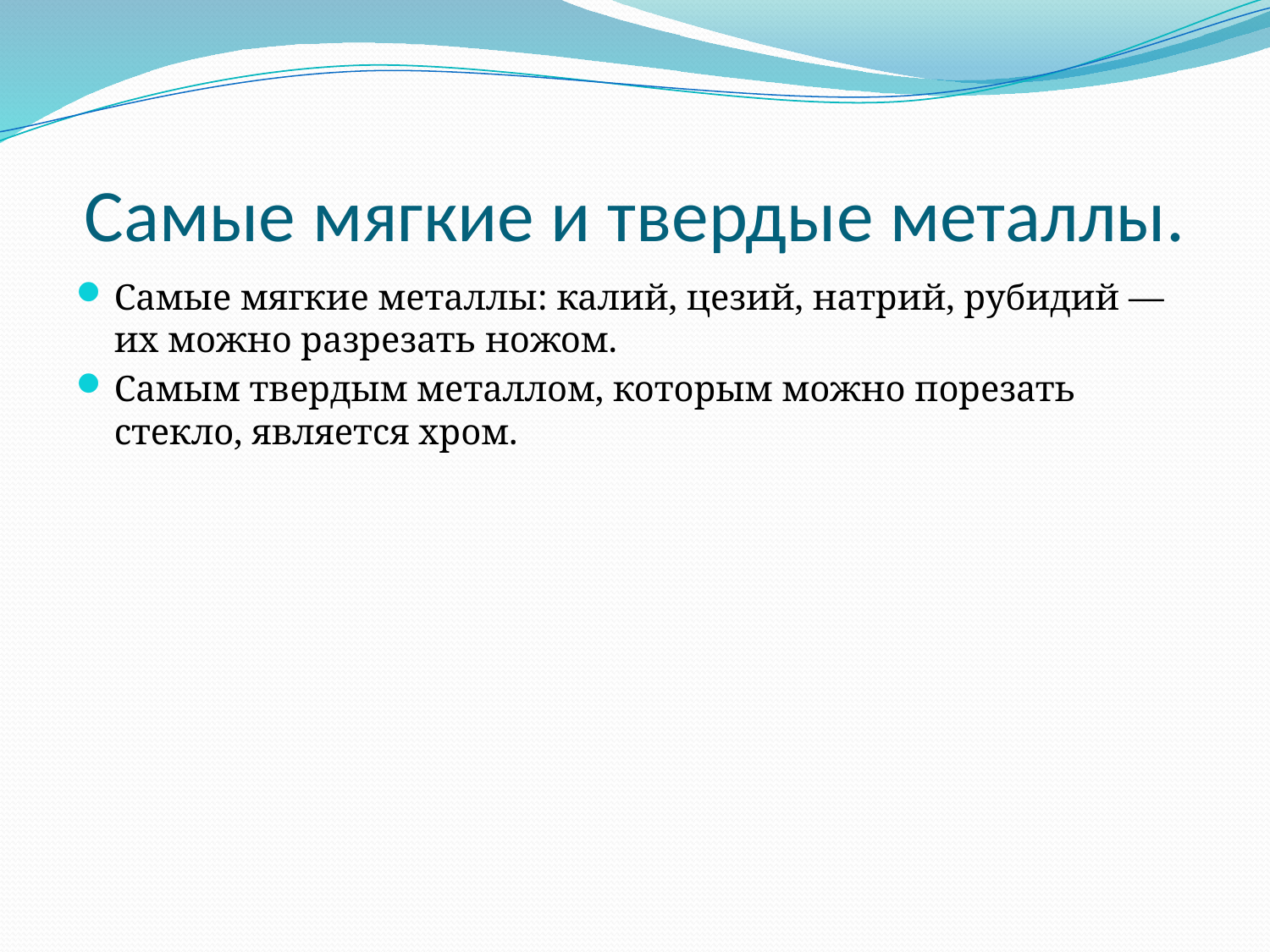

# Самые мягкие и твердые металлы.
Самые мягкие металлы: калий, цезий, натрий, рубидий — их можно разрезать ножом.
Самым твердым металлом, которым можно порезать стекло, является хром.